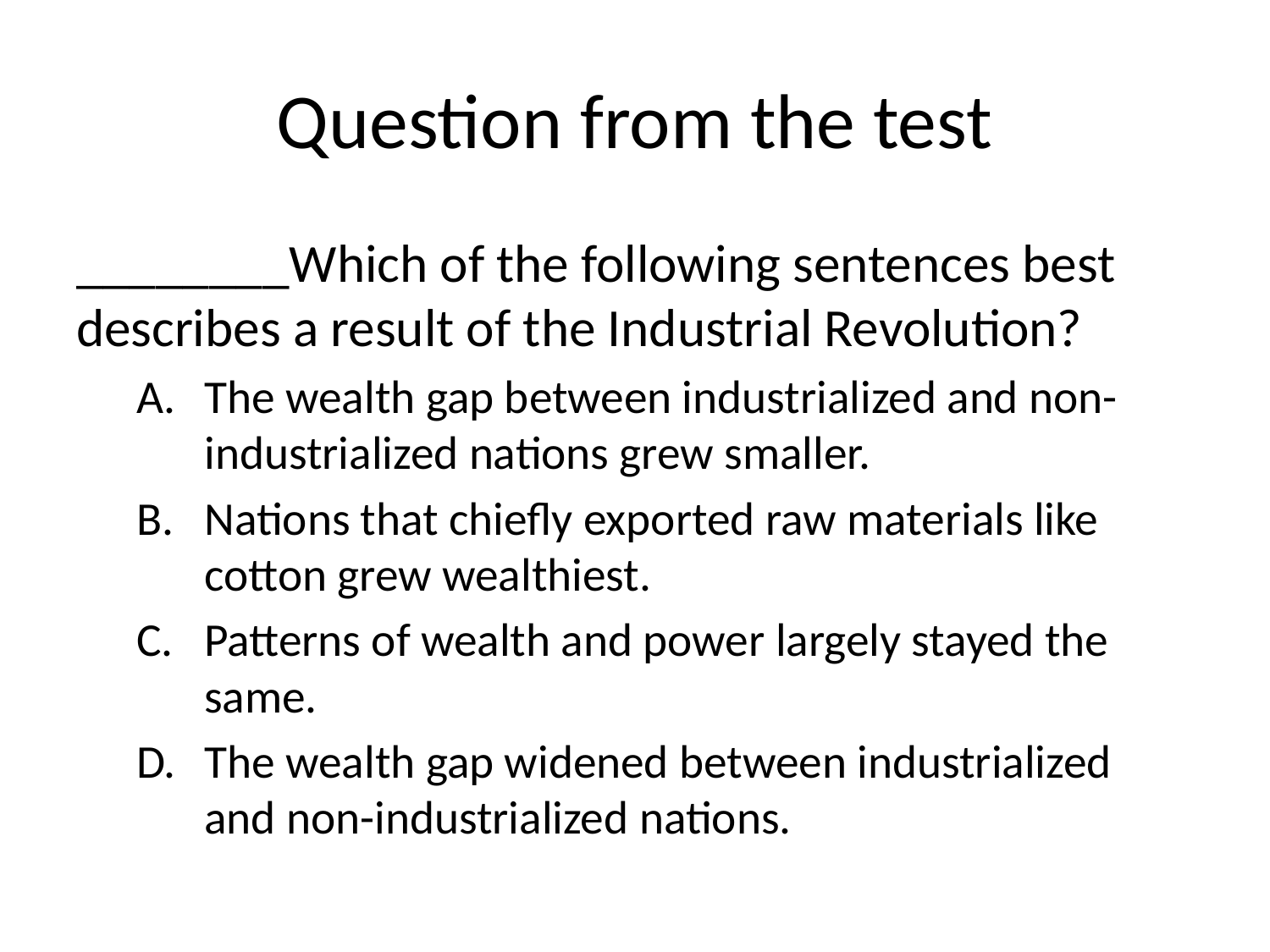

# Question from the test
________Which of the following sentences best describes a result of the Industrial Revolution?
The wealth gap between industrialized and non-industrialized nations grew smaller.
Nations that chiefly exported raw materials like cotton grew wealthiest.
Patterns of wealth and power largely stayed the same.
The wealth gap widened between industrialized and non-industrialized nations.